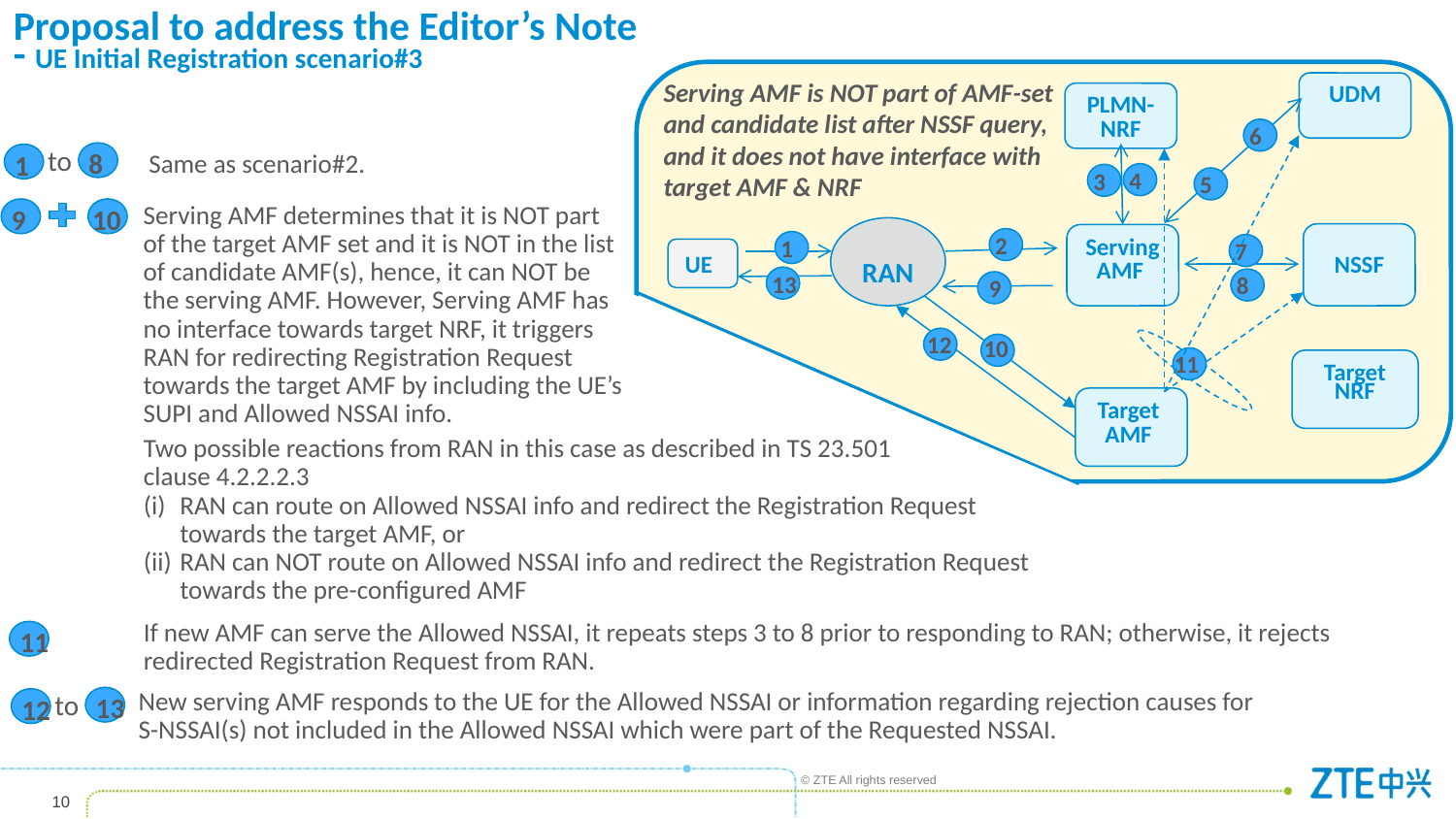

Proposal to address the Editor’s Note
- UE Initial Registration scenario#3

Serving AMF is NOT part of AMF-set and candidate list after NSSF query, and it does not have interface with target AMF & NRF
UDM
PLMN-NRF
6

4

3

5

RAN
2

NSSF
Serving
AMF
1

7

UE
13

8

 9

10

Target
NRF
Target
AMF
8

1

to
Same as scenario#2.
Serving AMF determines that it is NOT part of the target AMF set and it is NOT in the list of candidate AMF(s), hence, it can NOT be the serving AMF. However, Serving AMF has no interface towards target NRF, it triggers RAN for redirecting Registration Request towards the target AMF by including the UE’s SUPI and Allowed NSSAI info.
9

10

12

11
11

Two possible reactions from RAN in this case as described in TS 23.501
clause 4.2.2.2.3
RAN can route on Allowed NSSAI info and redirect the Registration Request towards the target AMF, or
RAN can NOT route on Allowed NSSAI info and redirect the Registration Request towards the pre-configured AMF
If new AMF can serve the Allowed NSSAI, it repeats steps 3 to 8 prior to responding to RAN; otherwise, it rejects redirected Registration Request from RAN.
11

New serving AMF responds to the UE for the Allowed NSSAI or information regarding rejection causes for S-NSSAI(s) not included in the Allowed NSSAI which were part of the Requested NSSAI.
13

12

to